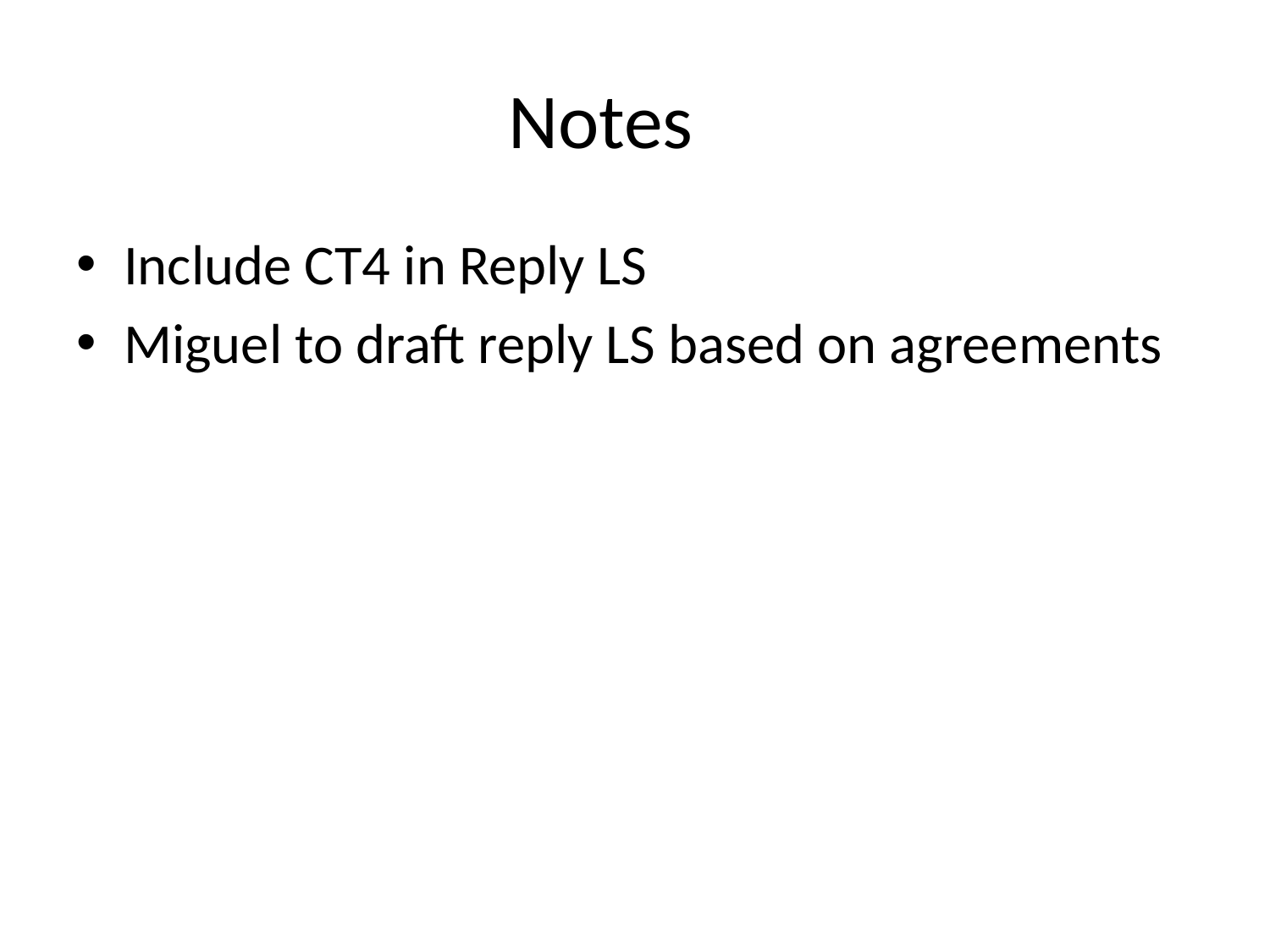

# Notes
Include CT4 in Reply LS
Miguel to draft reply LS based on agreements